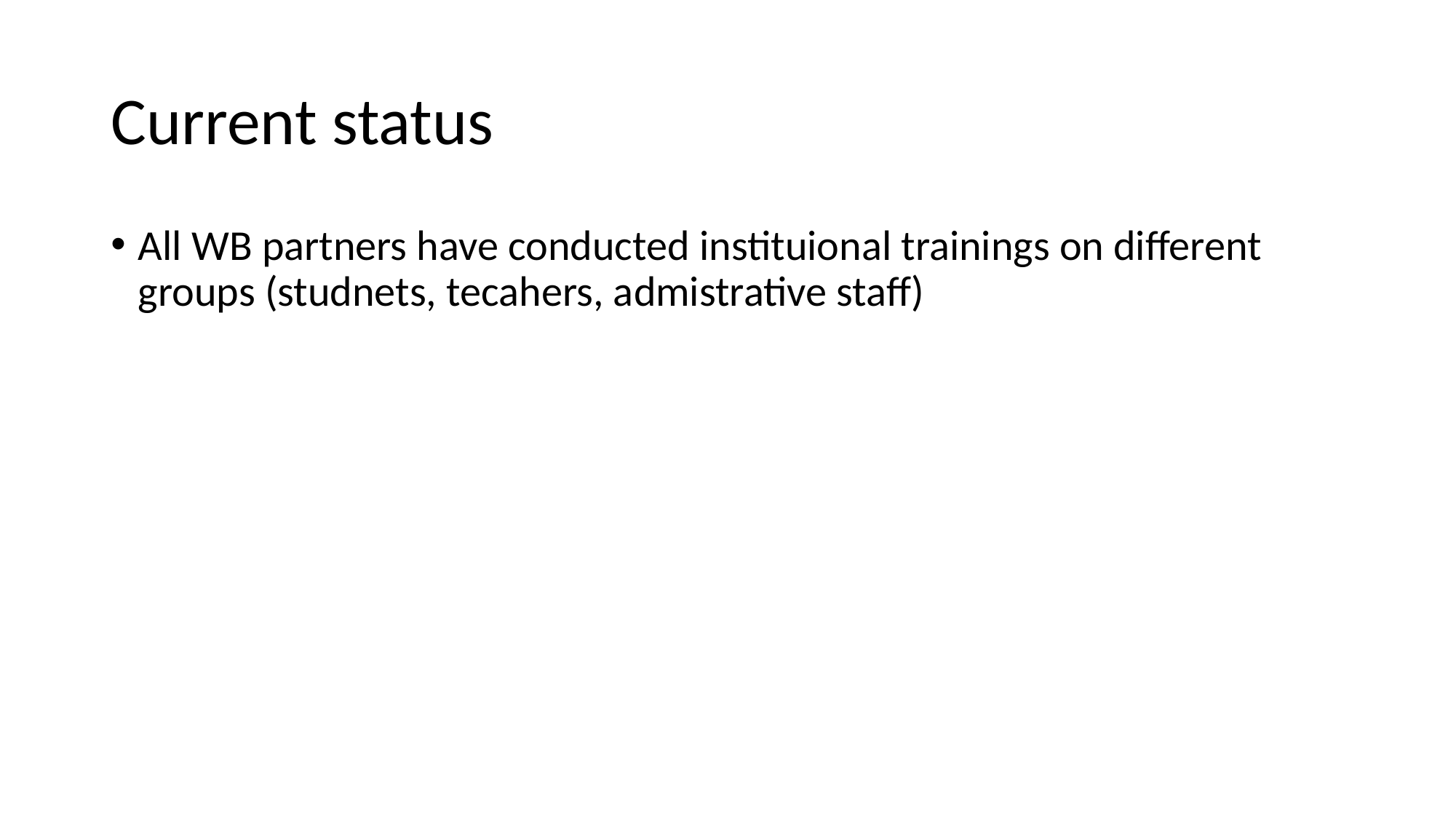

# Current status
All WB partners have conducted instituional trainings on different groups (studnets, tecahers, admistrative staff)